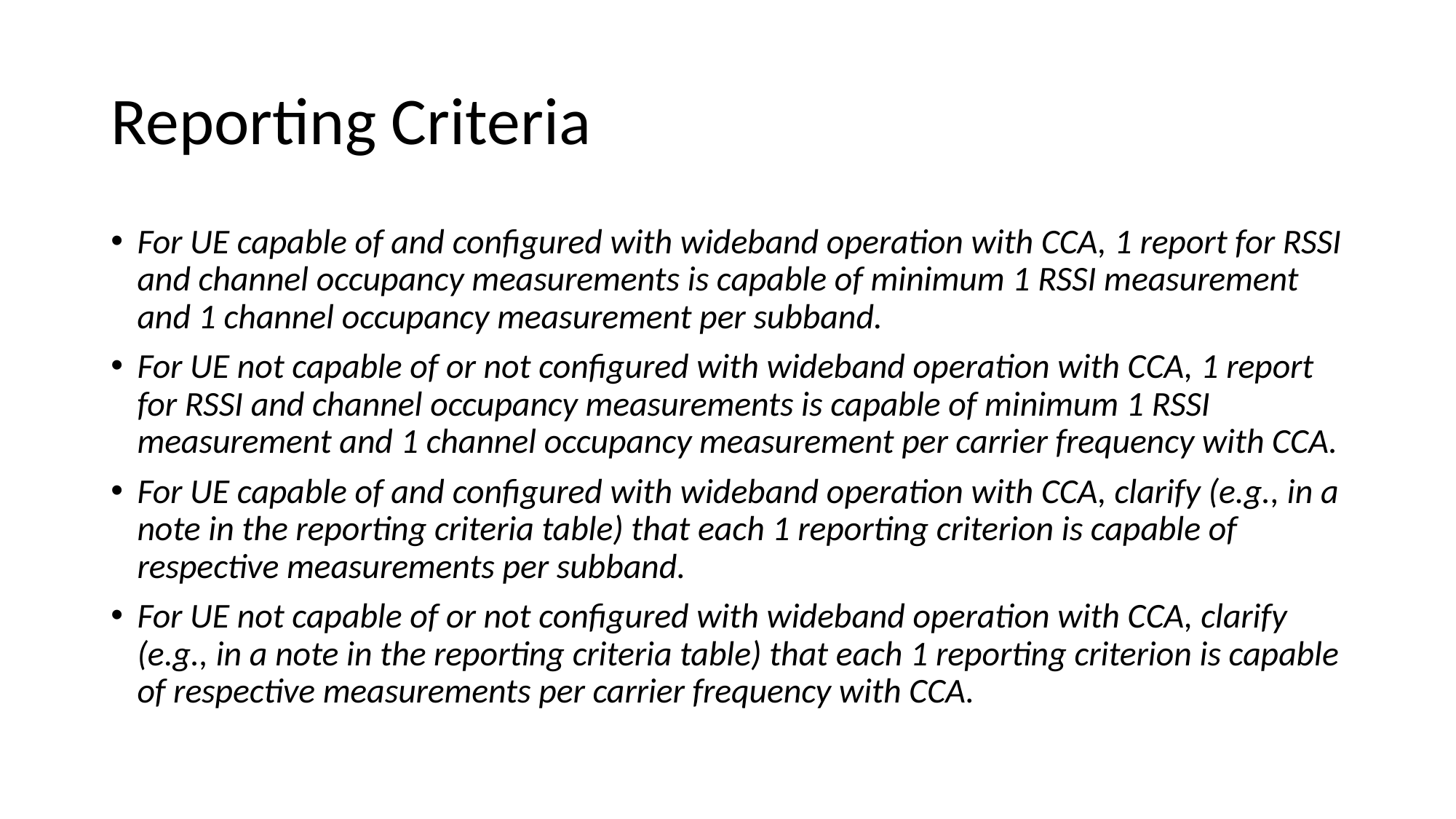

# Reporting Criteria
For UE capable of and configured with wideband operation with CCA, 1 report for RSSI and channel occupancy measurements is capable of minimum 1 RSSI measurement and 1 channel occupancy measurement per subband.
For UE not capable of or not configured with wideband operation with CCA, 1 report for RSSI and channel occupancy measurements is capable of minimum 1 RSSI measurement and 1 channel occupancy measurement per carrier frequency with CCA.
For UE capable of and configured with wideband operation with CCA, clarify (e.g., in a note in the reporting criteria table) that each 1 reporting criterion is capable of respective measurements per subband.
For UE not capable of or not configured with wideband operation with CCA, clarify (e.g., in a note in the reporting criteria table) that each 1 reporting criterion is capable of respective measurements per carrier frequency with CCA.